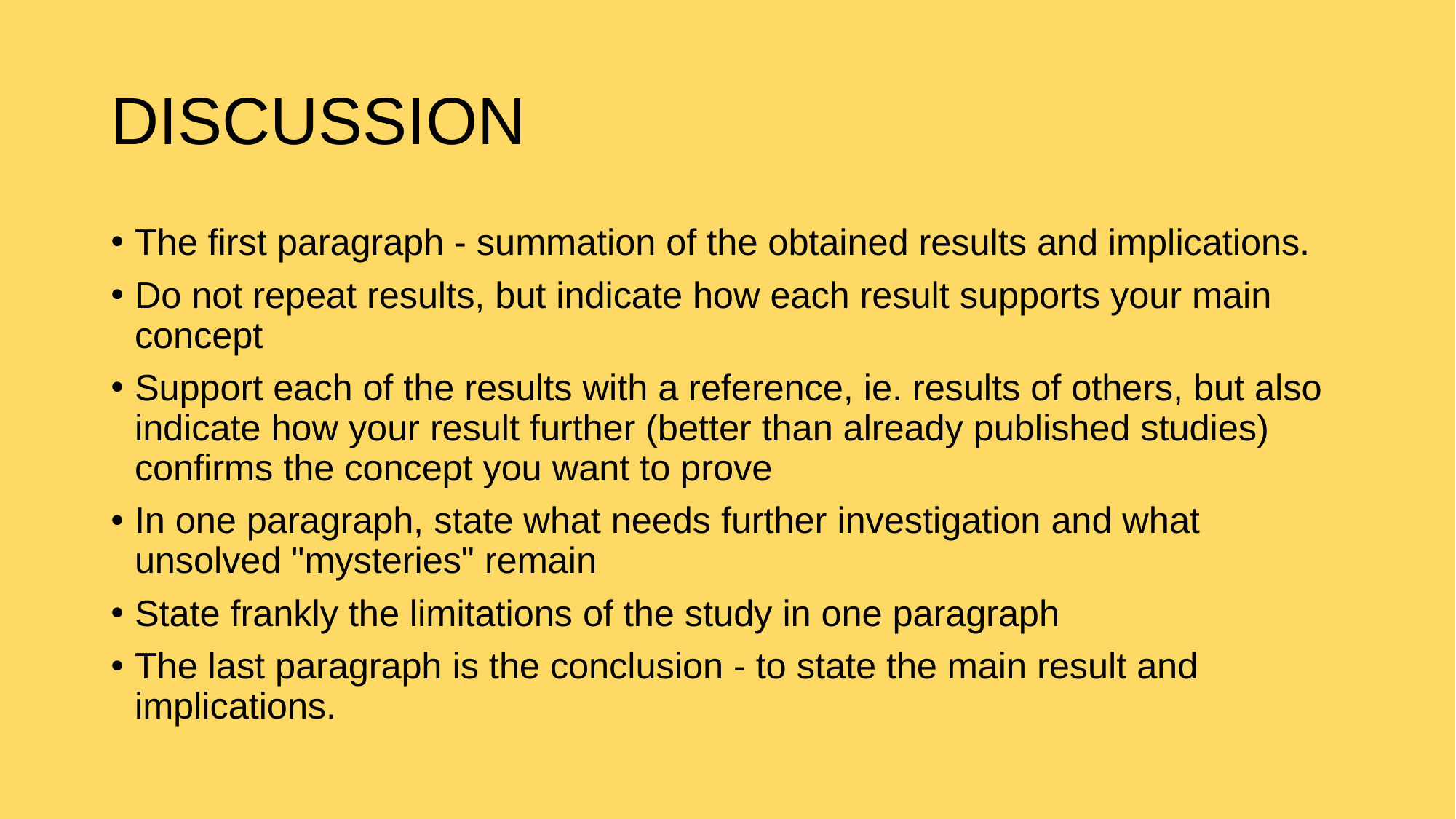

# DISCUSSION
The first paragraph - summation of the obtained results and implications.
Do not repeat results, but indicate how each result supports your main concept
Support each of the results with a reference, ie. results of others, but also indicate how your result further (better than already published studies) confirms the concept you want to prove
In one paragraph, state what needs further investigation and what unsolved "mysteries" remain
State frankly the limitations of the study in one paragraph
The last paragraph is the conclusion - to state the main result and implications.